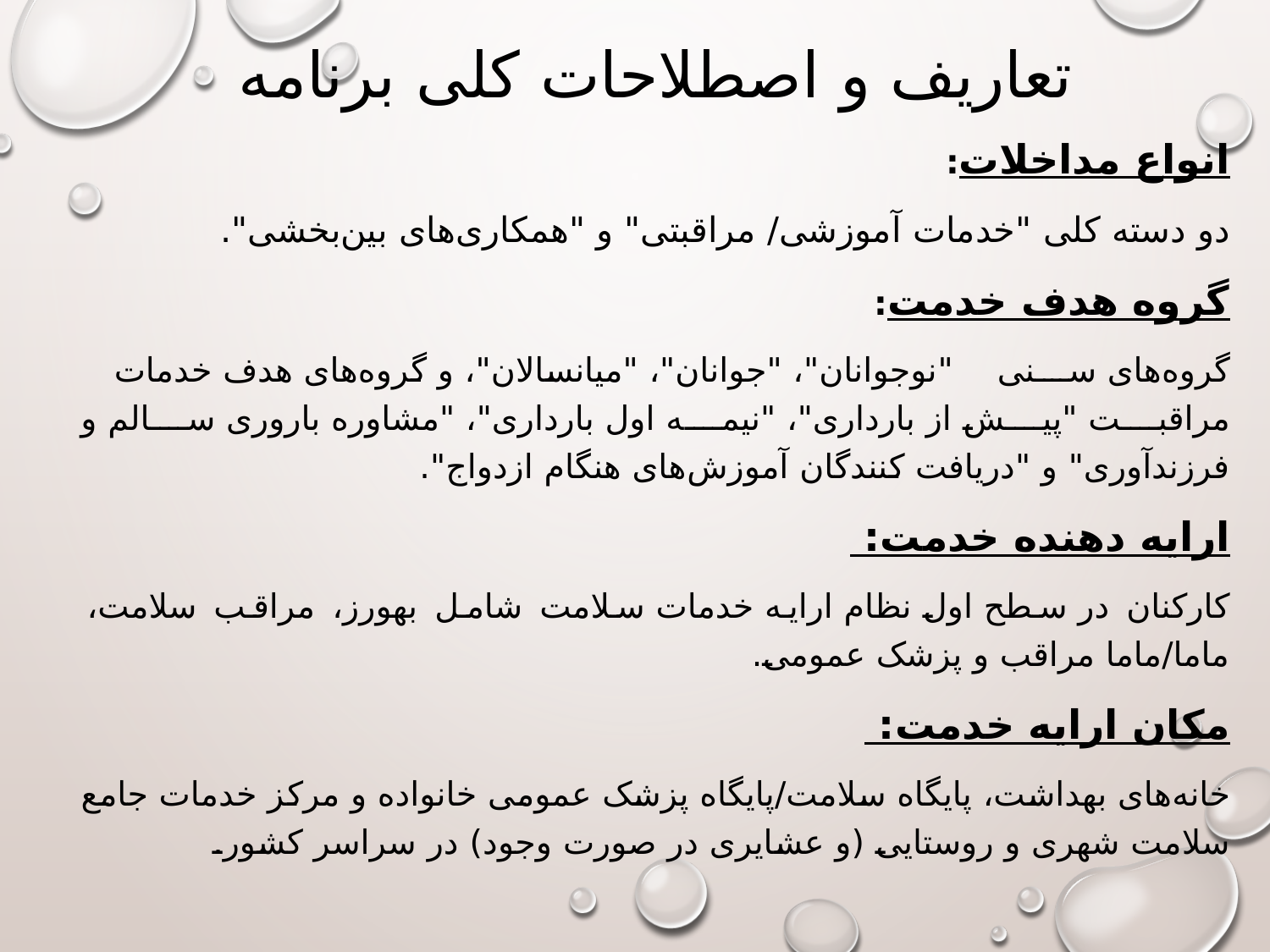

# تعاریف و اصطلاحات کلی برنامه
انواع مداخلات:
دو دسته کلی "خدمات آموزشی/ مراقبتی" و "همکاری‌های بین‌بخشی".
گروه هدف خدمت:
گروه‌های سنی "نوجوانان"، "جوانان"، "میانسالان"، و گروه‌های هدف خدمات مراقبت "پیش از بارداری"، "نیمه اول بارداری"، "مشاوره باروری سالم و فرزندآوری" و "دریافت کنندگان آموزش‌های هنگام ازدواج".
ارایه دهنده خدمت:
کارکنان در سطح اول نظام ارایه خدمات سلامت شامل بهورز، مراقب سلامت، ماما/ماما مراقب و پزشک عمومی.
مکان ارایه خدمت:
خانه‌های بهداشت، پایگاه سلامت/پایگاه پزشک عمومی خانواده و مرکز خدمات جامع سلامت شهری و روستایی (و عشایری در صورت وجود) در سراسر کشور.